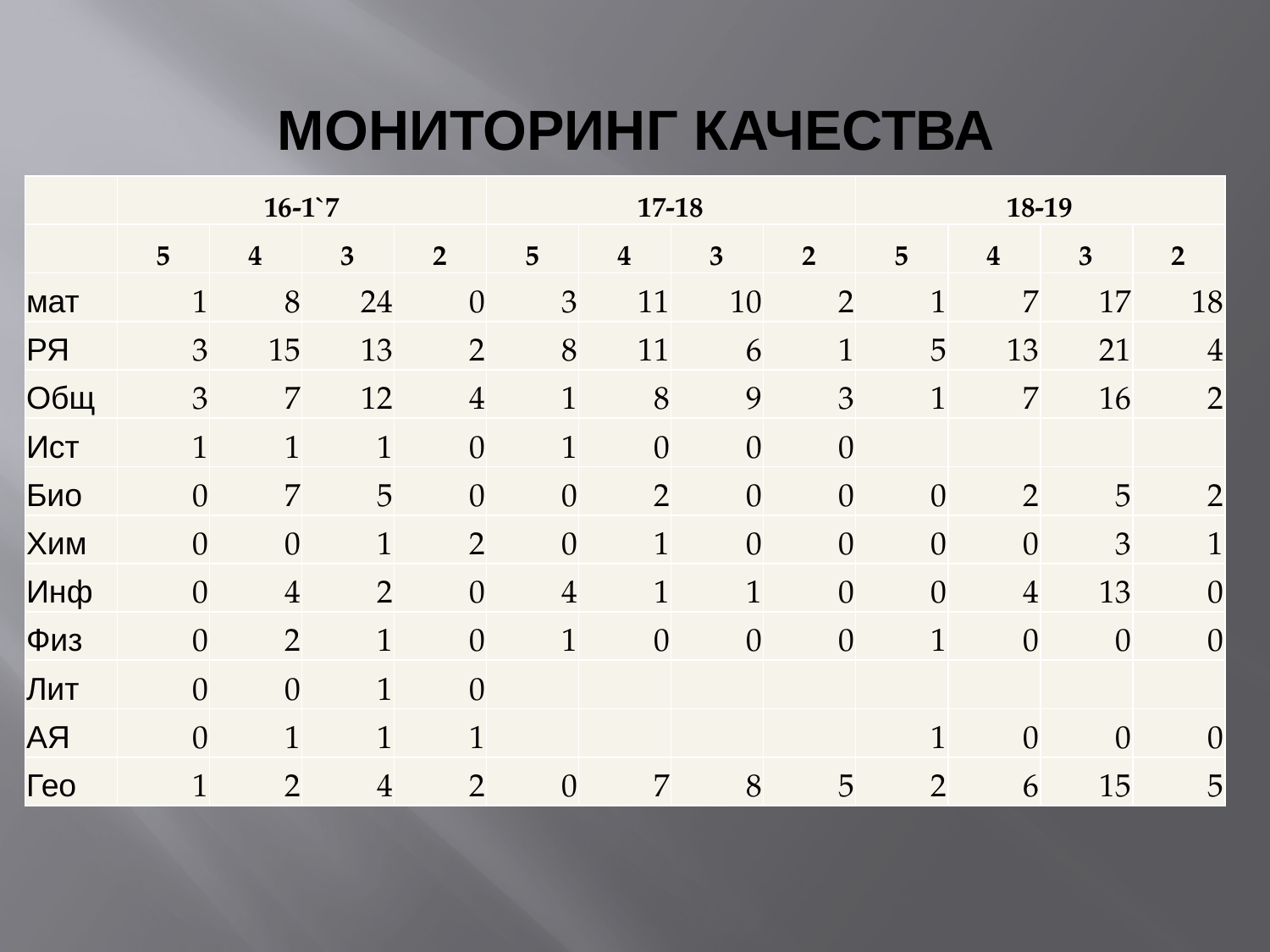

# Мониторинг качества

|  | 16-1`7 |  |  |  | 17-18 |  |  |  | 18-19 |  |  |  |
| --- | --- | --- | --- | --- | --- | --- | --- | --- | --- | --- | --- | --- |
|  | 5 | 4 | 3 | 2 | 5 | 4 | 3 | 2 | 5 | 4 | 3 | 2 |
| мат | 1 | 8 | 24 | 0 | 3 | 11 | 10 | 2 | 1 | 7 | 17 | 18 |
| РЯ | 3 | 15 | 13 | 2 | 8 | 11 | 6 | 1 | 5 | 13 | 21 | 4 |
| Общ | 3 | 7 | 12 | 4 | 1 | 8 | 9 | 3 | 1 | 7 | 16 | 2 |
| Ист | 1 | 1 | 1 | 0 | 1 | 0 | 0 | 0 |  |  |  |  |
| Био | 0 | 7 | 5 | 0 | 0 | 2 | 0 | 0 | 0 | 2 | 5 | 2 |
| Хим | 0 | 0 | 1 | 2 | 0 | 1 | 0 | 0 | 0 | 0 | 3 | 1 |
| Инф | 0 | 4 | 2 | 0 | 4 | 1 | 1 | 0 | 0 | 4 | 13 | 0 |
| Физ | 0 | 2 | 1 | 0 | 1 | 0 | 0 | 0 | 1 | 0 | 0 | 0 |
| Лит | 0 | 0 | 1 | 0 |  |  |  |  |  |  |  |  |
| АЯ | 0 | 1 | 1 | 1 |  |  |  |  | 1 | 0 | 0 | 0 |
| Гео | 1 | 2 | 4 | 2 | 0 | 7 | 8 | 5 | 2 | 6 | 15 | 5 |